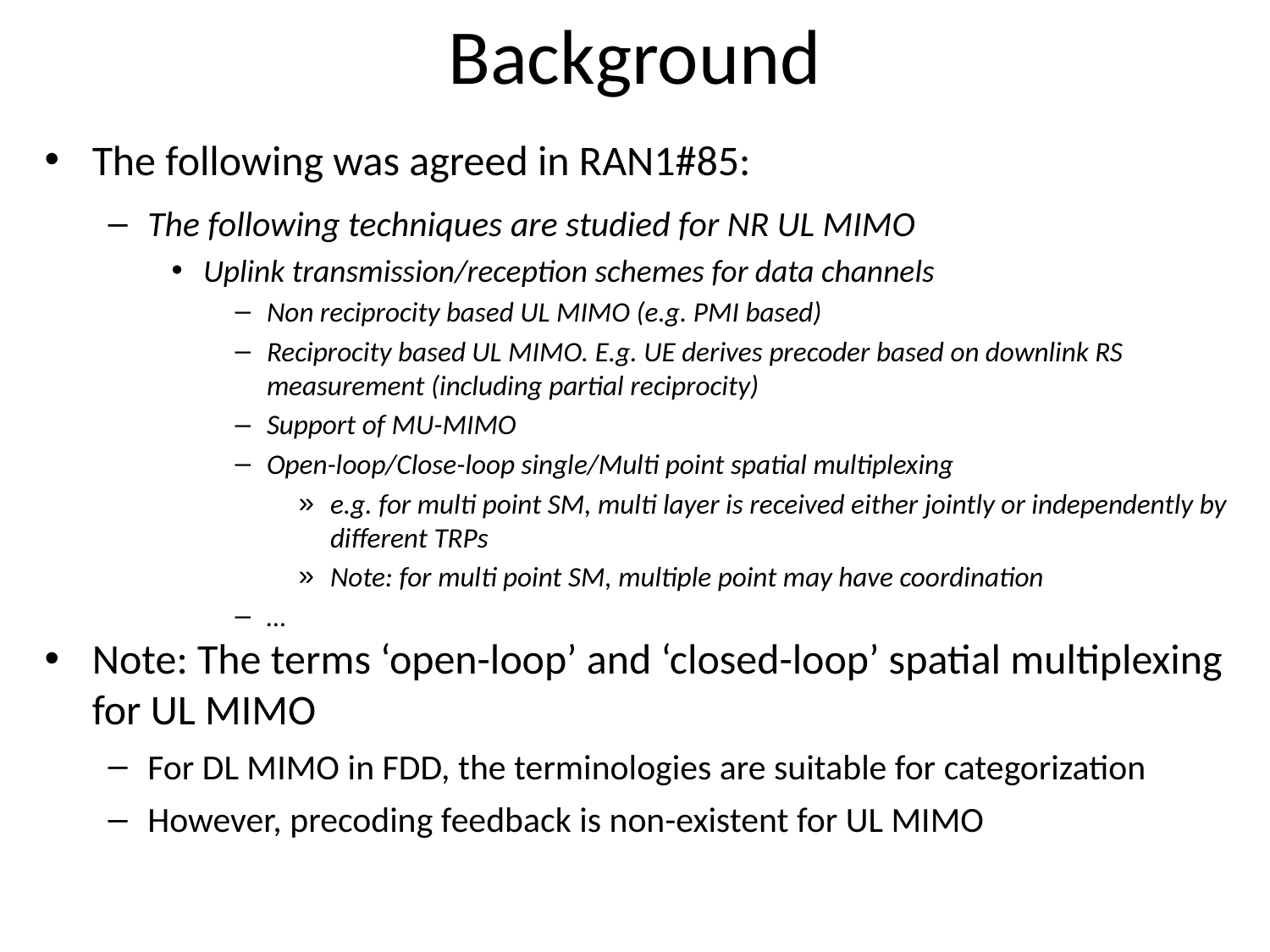

# Background
The following was agreed in RAN1#85:
The following techniques are studied for NR UL MIMO
Uplink transmission/reception schemes for data channels
Non reciprocity based UL MIMO (e.g. PMI based)
Reciprocity based UL MIMO. E.g. UE derives precoder based on downlink RS measurement (including partial reciprocity)
Support of MU-MIMO
Open-loop/Close-loop single/Multi point spatial multiplexing
e.g. for multi point SM, multi layer is received either jointly or independently by different TRPs
Note: for multi point SM, multiple point may have coordination
…
Note: The terms ‘open-loop’ and ‘closed-loop’ spatial multiplexing for UL MIMO
For DL MIMO in FDD, the terminologies are suitable for categorization
However, precoding feedback is non-existent for UL MIMO